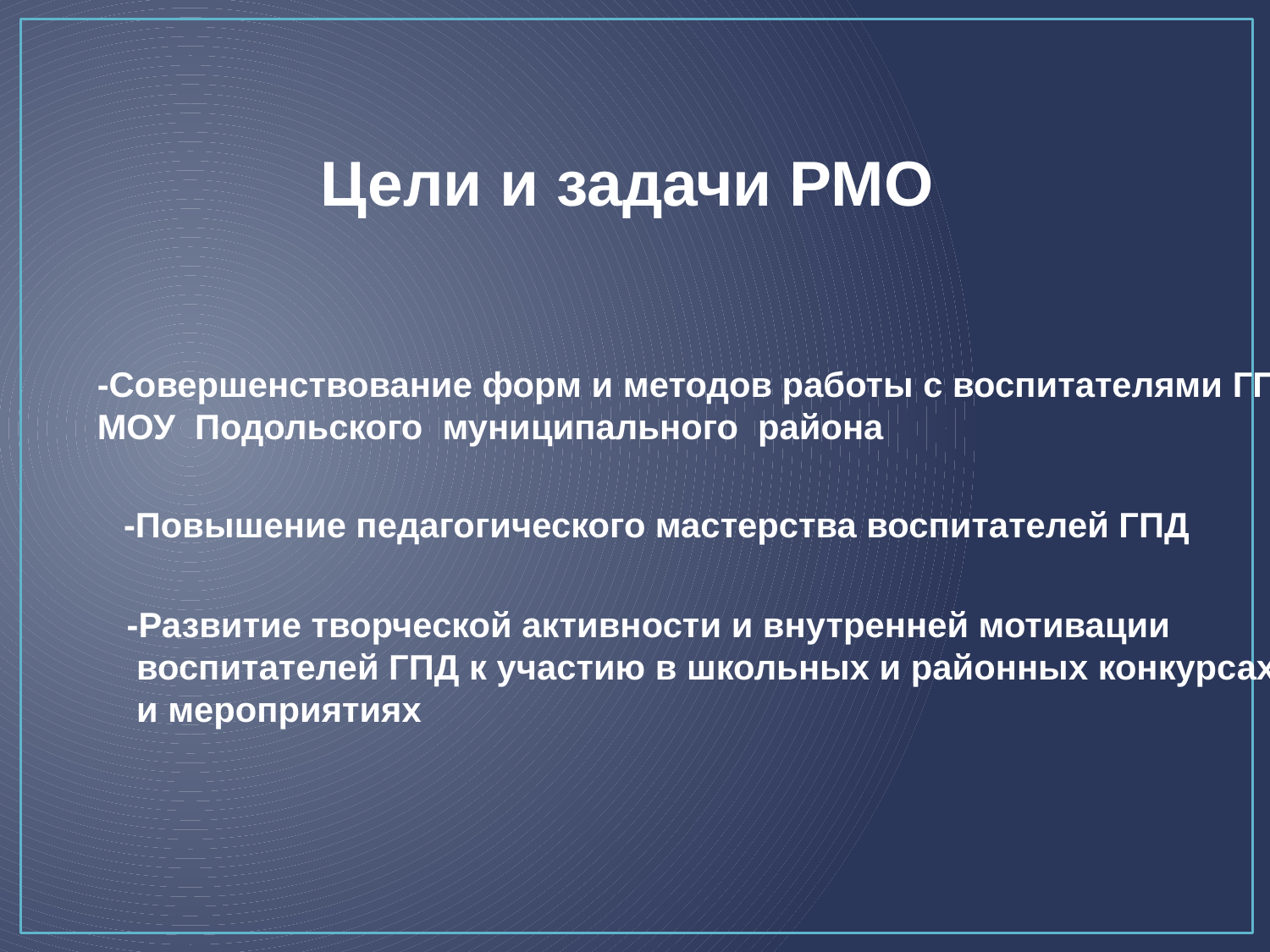

Цели и задачи РМО
-Совершенствование форм и методов работы с воспитателями ГПД
МОУ  Подольского  муниципального  района
-Повышение педагогического мастерства воспитателей ГПД
-Развитие творческой активности и внутренней мотивации
 воспитателей ГПД к участию в школьных и районных конкурсах
 и мероприятиях